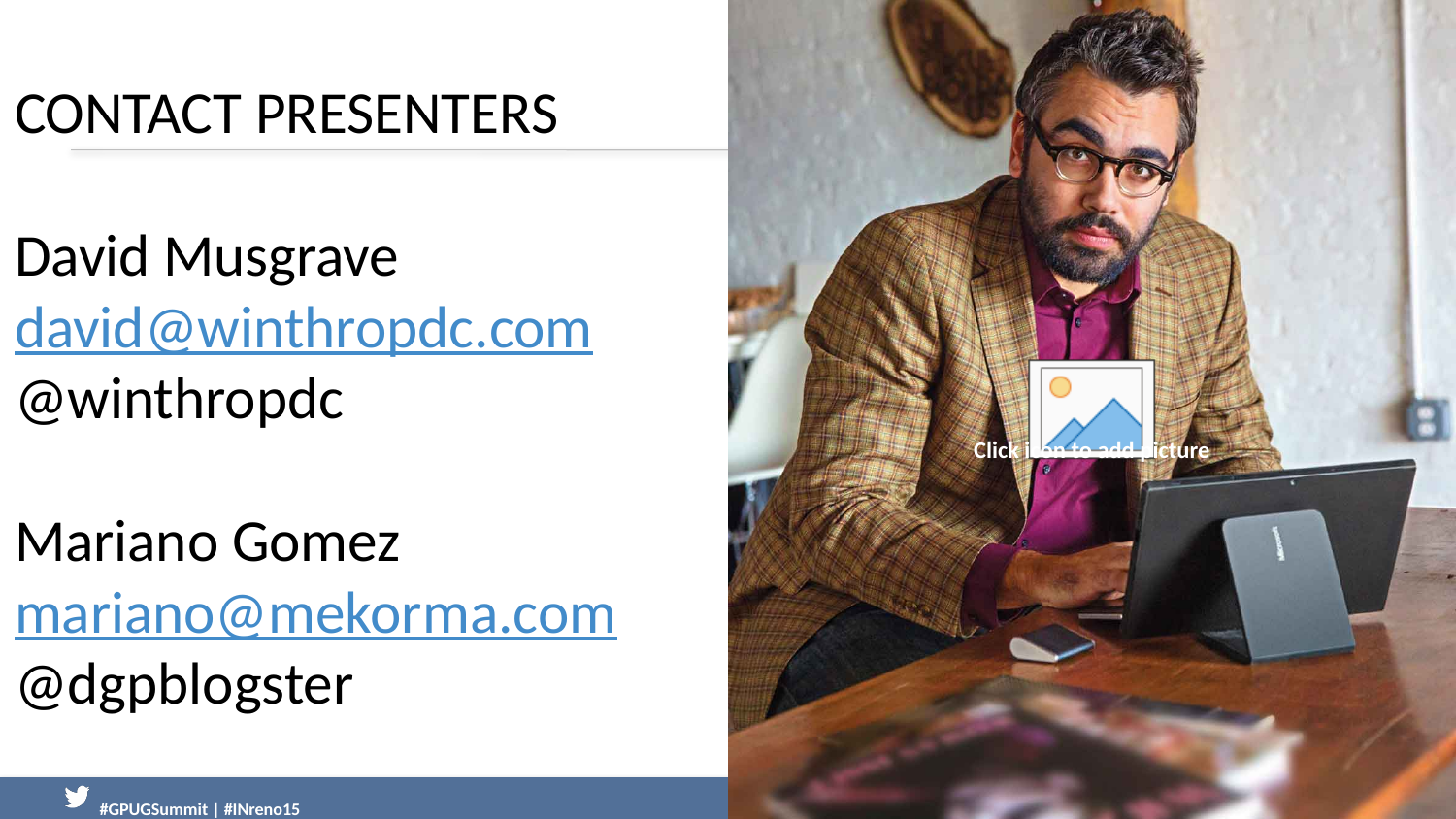

# Contact Presenters David Musgrave david@winthropdc.com @winthropdc Mariano Gomez mariano@mekorma.com @dgpblogster